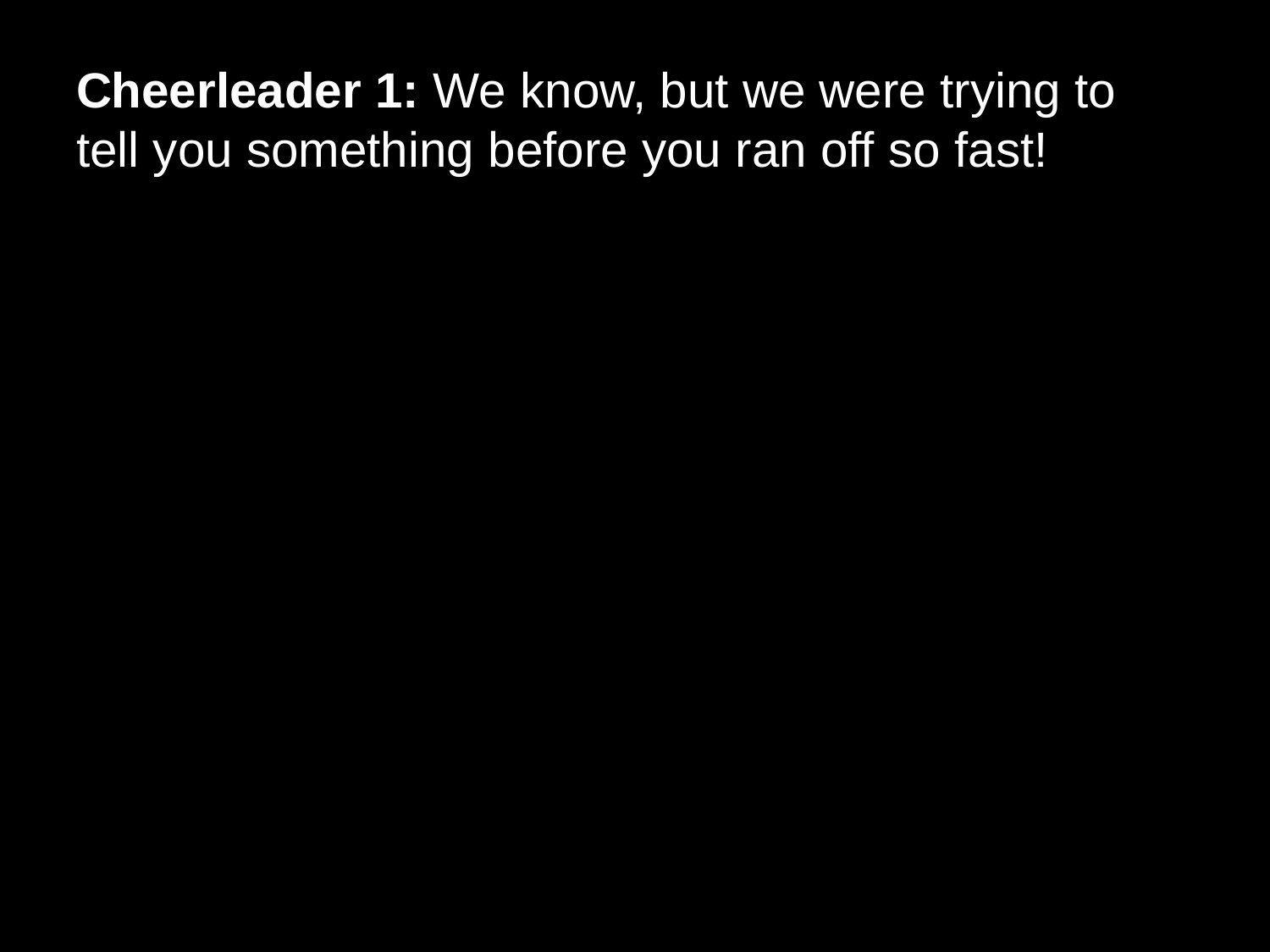

# Cheerleader 1: We know, but we were trying to tell you something before you ran off so fast!